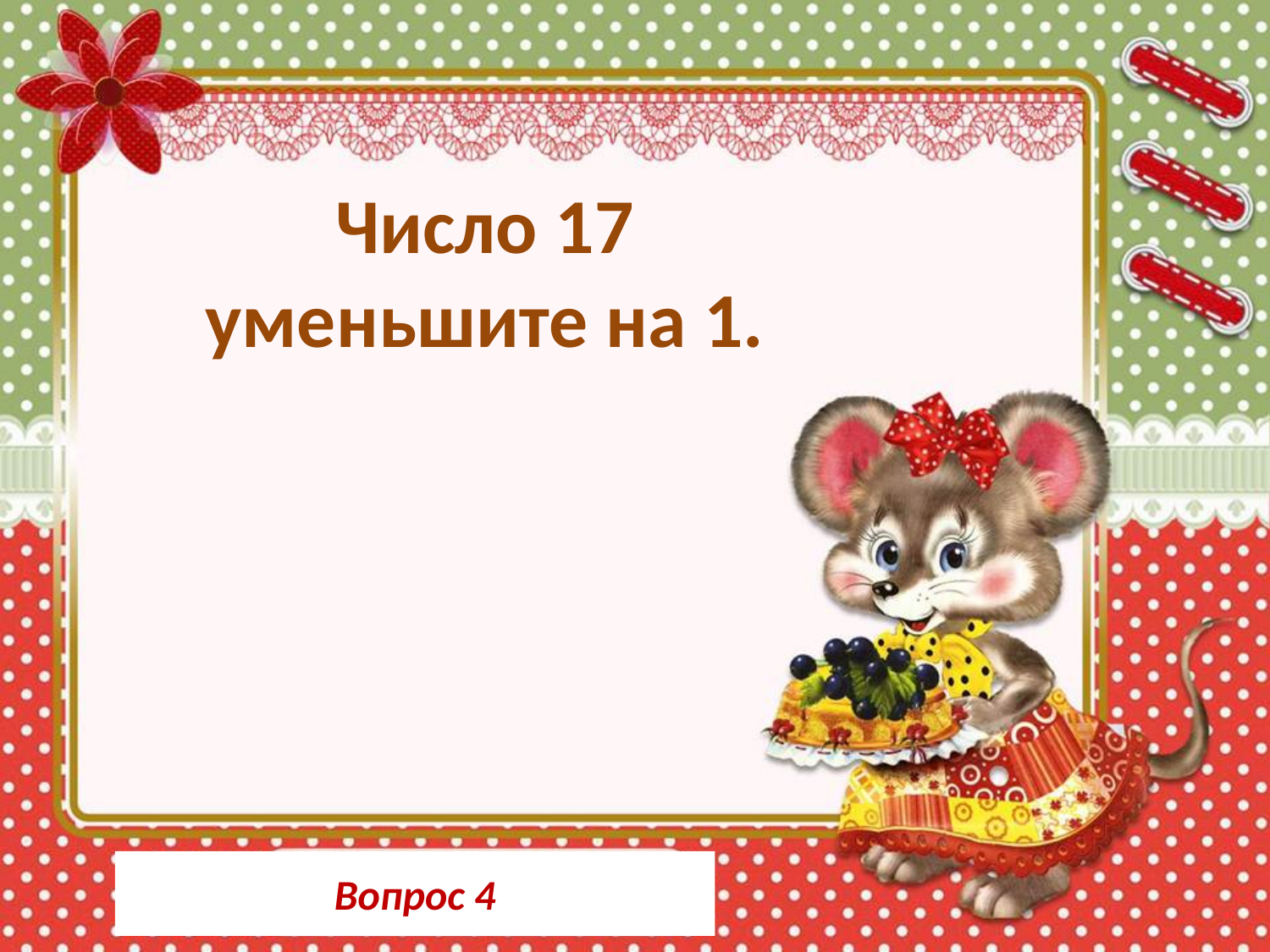

Число 17 уменьшите на 1.
Вопрос 4